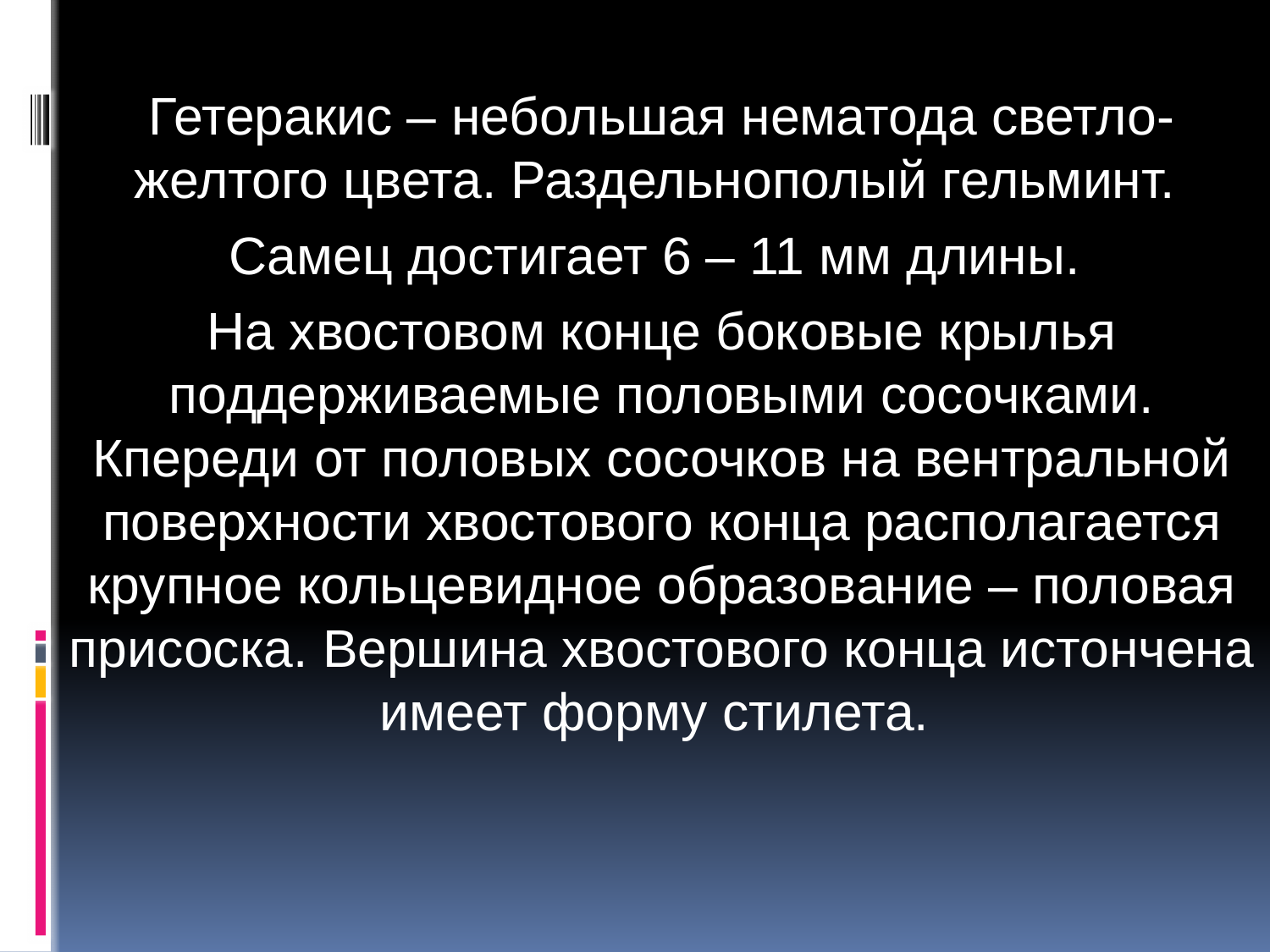

Гетеракис – небольшая нематода светло-желтого цвета. Раздельнополый гельминт.
Самец достигает 6 – 11 мм длины.
На хвостовом конце боковые крылья поддерживаемые половыми сосочками. Кпереди от половых сосочков на вентральной поверхности хвостового конца располагается крупное кольцевидное образование – половая присоска. Вершина хвостового конца истончена имеет форму стилета.